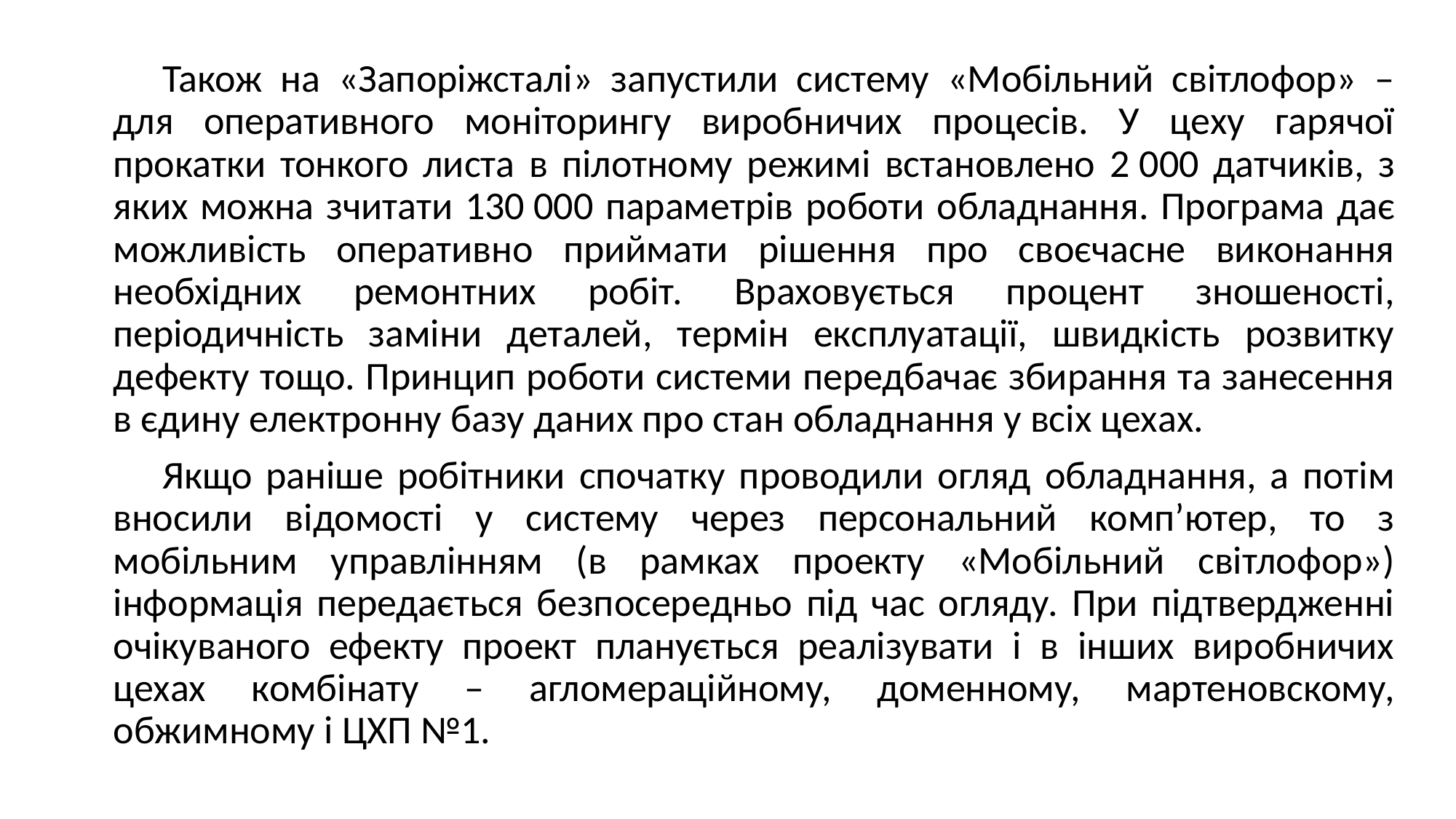

Також на «Запоріжсталі» запустили систему «Мобільний світлофор» – для оперативного моніторингу виробничих процесів. У цеху гарячої прокатки тонкого листа в пілотному режимі встановлено 2 000 датчиків, з яких можна зчитати 130 000 параметрів роботи обладнання. Програма дає можливість оперативно приймати рішення про своєчасне виконання необхідних ремонтних робіт. Враховується процент зношеності, періодичність заміни деталей, термін експлуатації, швидкість розвитку дефекту тощо. Принцип роботи системи передбачає збирання та занесення в єдину електронну базу даних про стан обладнання у всіх цехах.
Якщо раніше робітники спочатку проводили огляд обладнання, а потім вносили відомості у систему через персональний комп’ютер, то з мобільним управлінням (в рамках проекту «Мобільний світлофор») інформація передається безпосередньо під час огляду. При підтвердженні очікуваного ефекту проект планується реалізувати і в інших виробничих цехах комбінату – агломераційному, доменному, мартеновскому, обжимному і ЦХП №1.